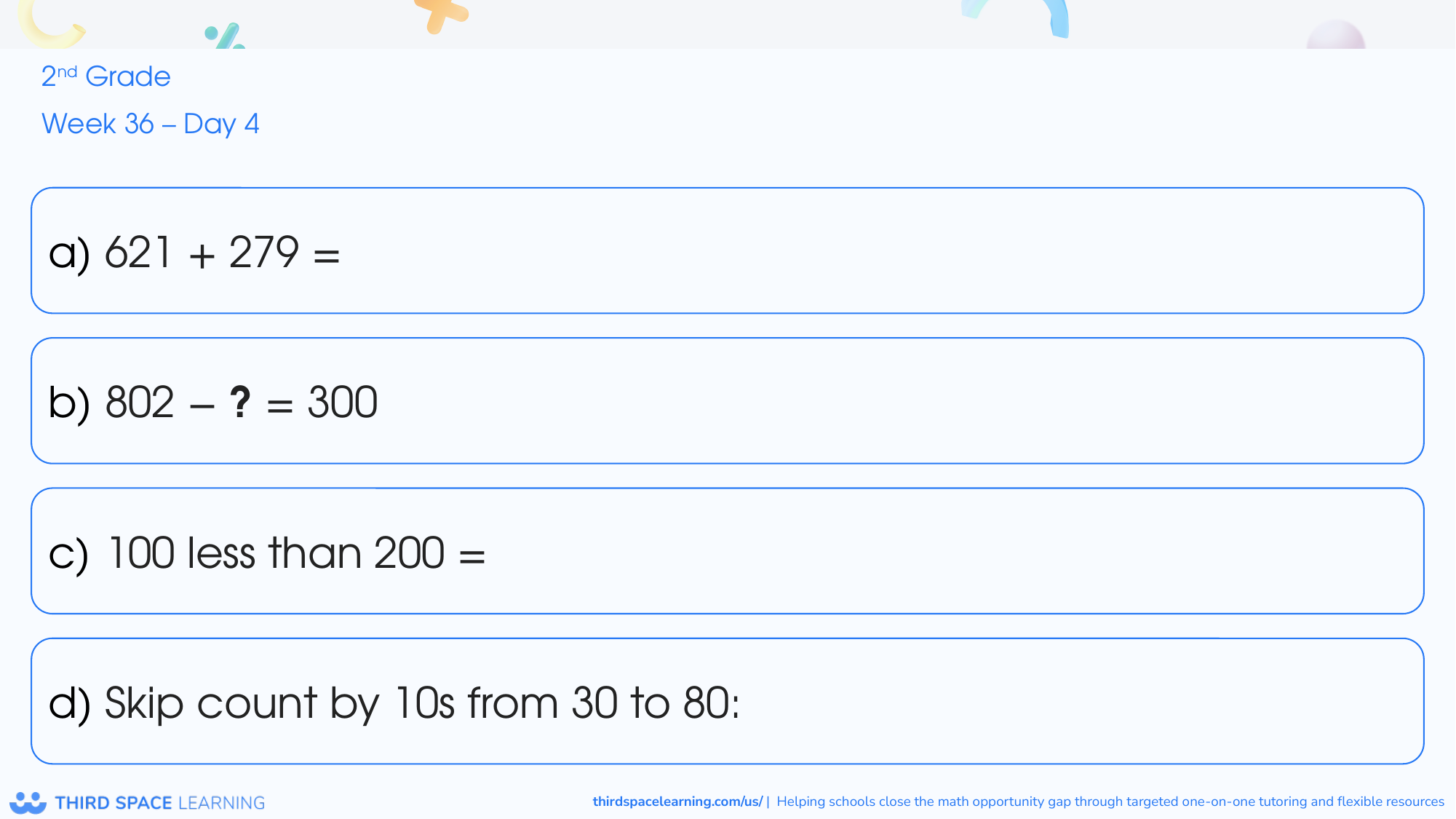

2nd Grade
Week 36 – Day 4
621 + 279 =
802 − ? = 300
100 less than 200 =
Skip count by 10s from 30 to 80: